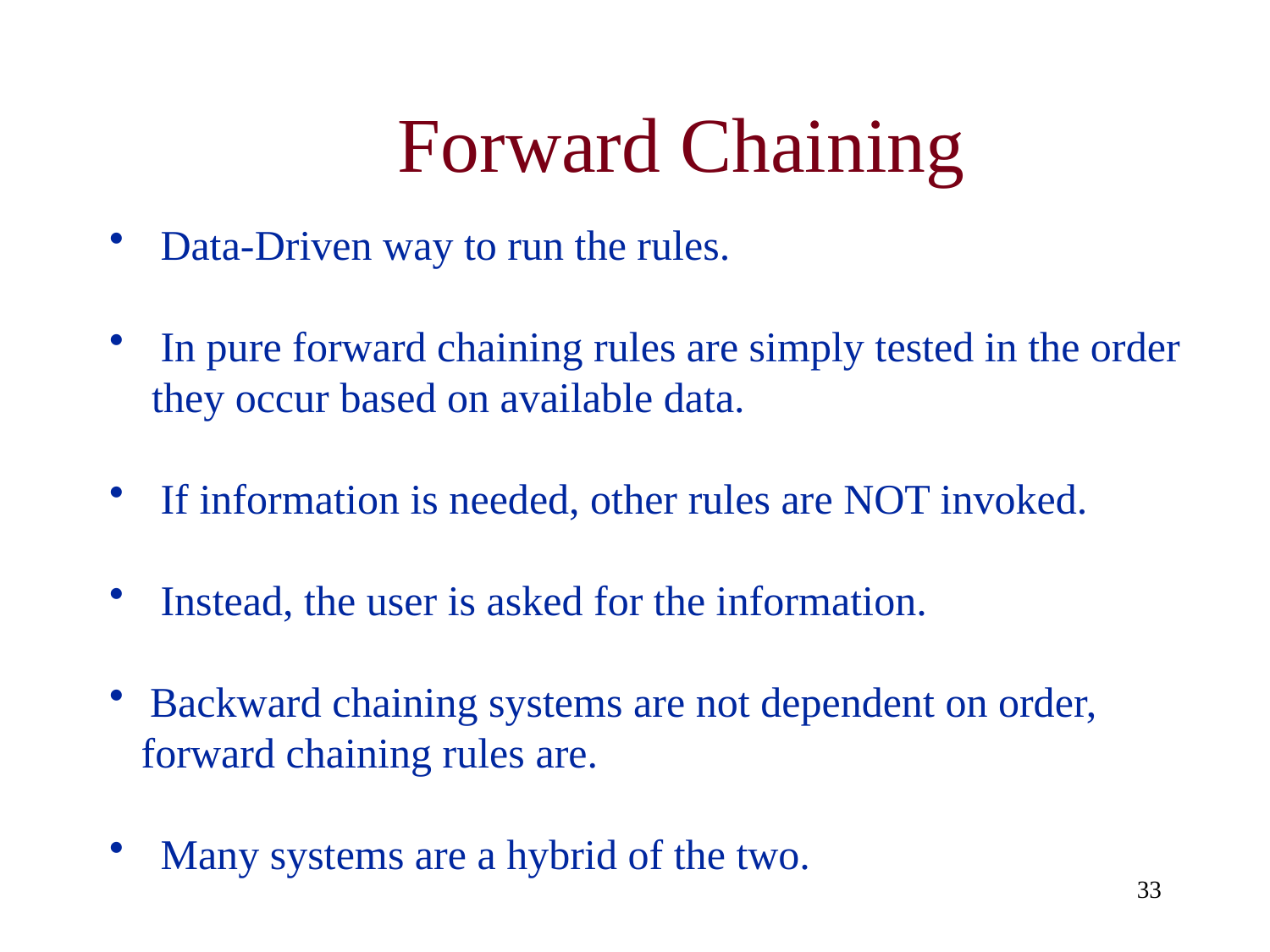

# Forward Chaining
  Data-Driven way to run the rules.

  In pure forward chaining rules are simply tested in the order
    they occur based on available data.

  If information is needed, other rules are NOT invoked.

  Instead, the user is asked for the information.

 Backward chaining systems are not dependent on order,
   forward chaining rules are.

  Many systems are a hybrid of the two.
33